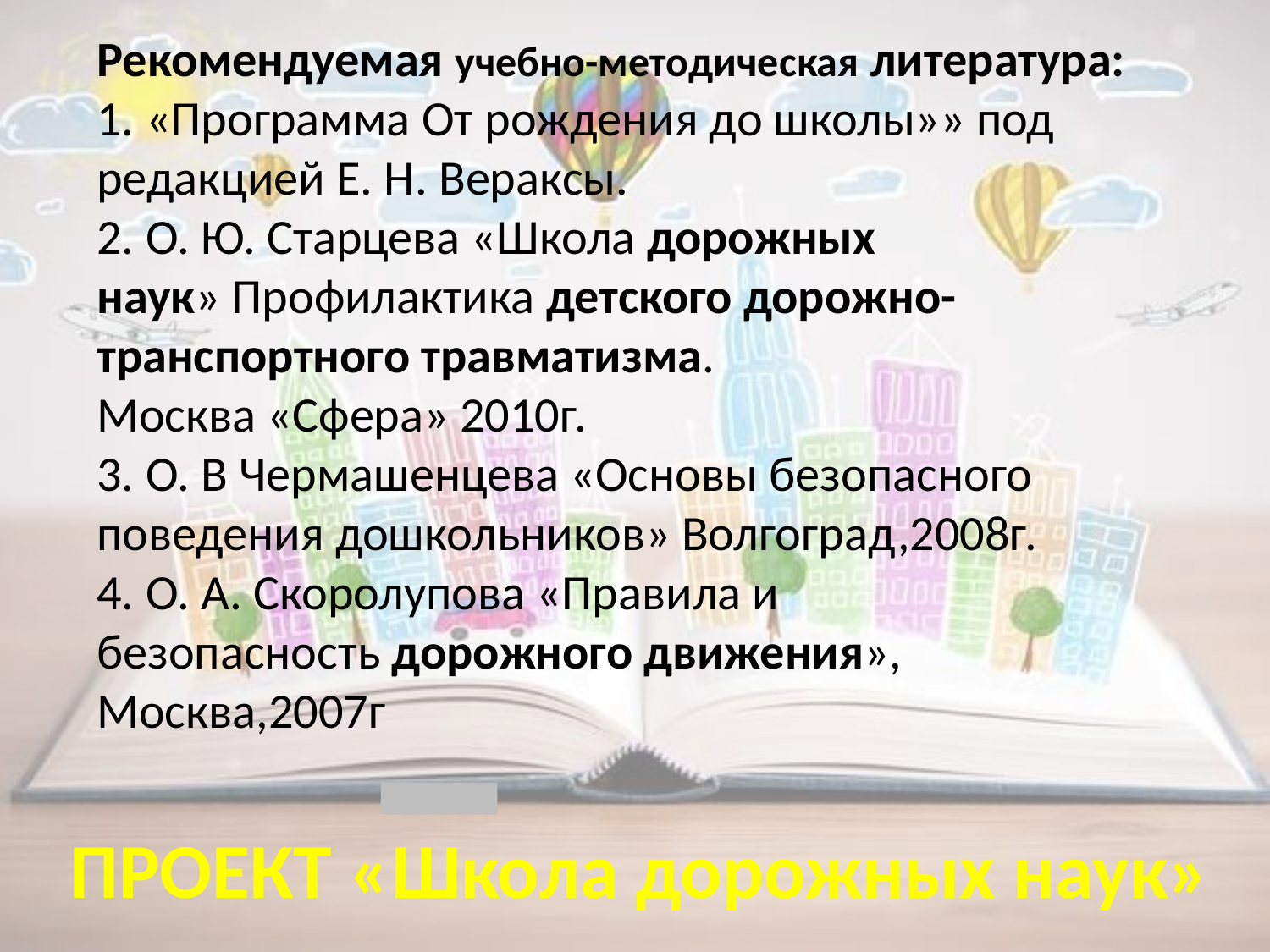

Рекомендуемая учебно-методическая литература:
1. «Программа От рождения до школы»» под редакцией Е. Н. Вераксы.
2. О. Ю. Старцева «Школа дорожных наук» Профилактика детского дорожно-транспортного травматизма. Москва «Сфера» 2010г.
3. О. В Чермашенцева «Основы безопасного поведения дошкольников» Волгоград,2008г.
4. О. А. Скоролупова «Правила и безопасность дорожного движения», Москва,2007г

ПРОЕКТ «Школа дорожных наук»